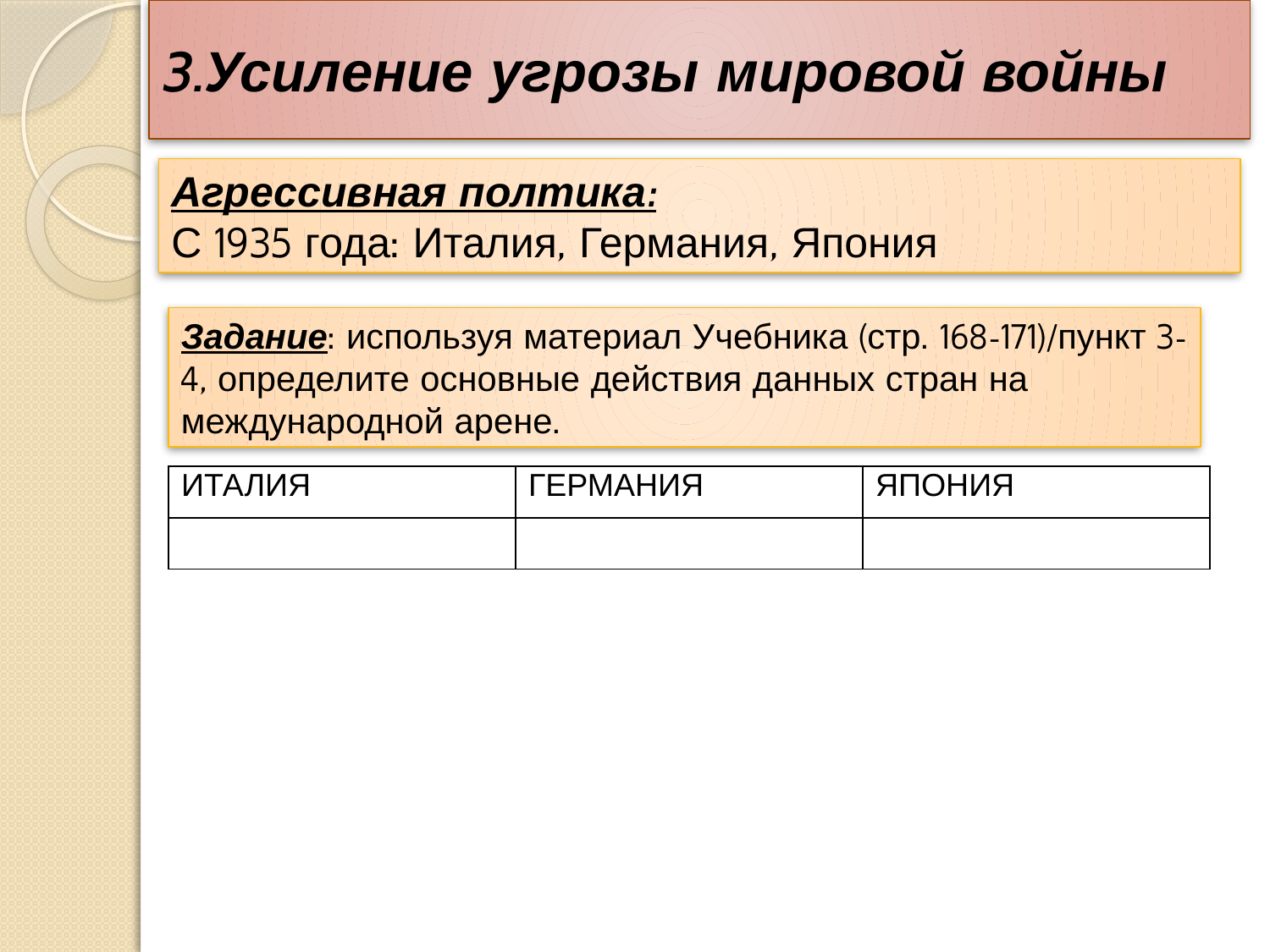

# 3.Усиление угрозы мировой войны
Агрессивная полтика:
С 1935 года: Италия, Германия, Япония
Задание: используя материал Учебника (стр. 168-171)/пункт 3-4, определите основные действия данных стран на международной арене.
| ИТАЛИЯ | ГЕРМАНИЯ | ЯПОНИЯ |
| --- | --- | --- |
|  |  |  |